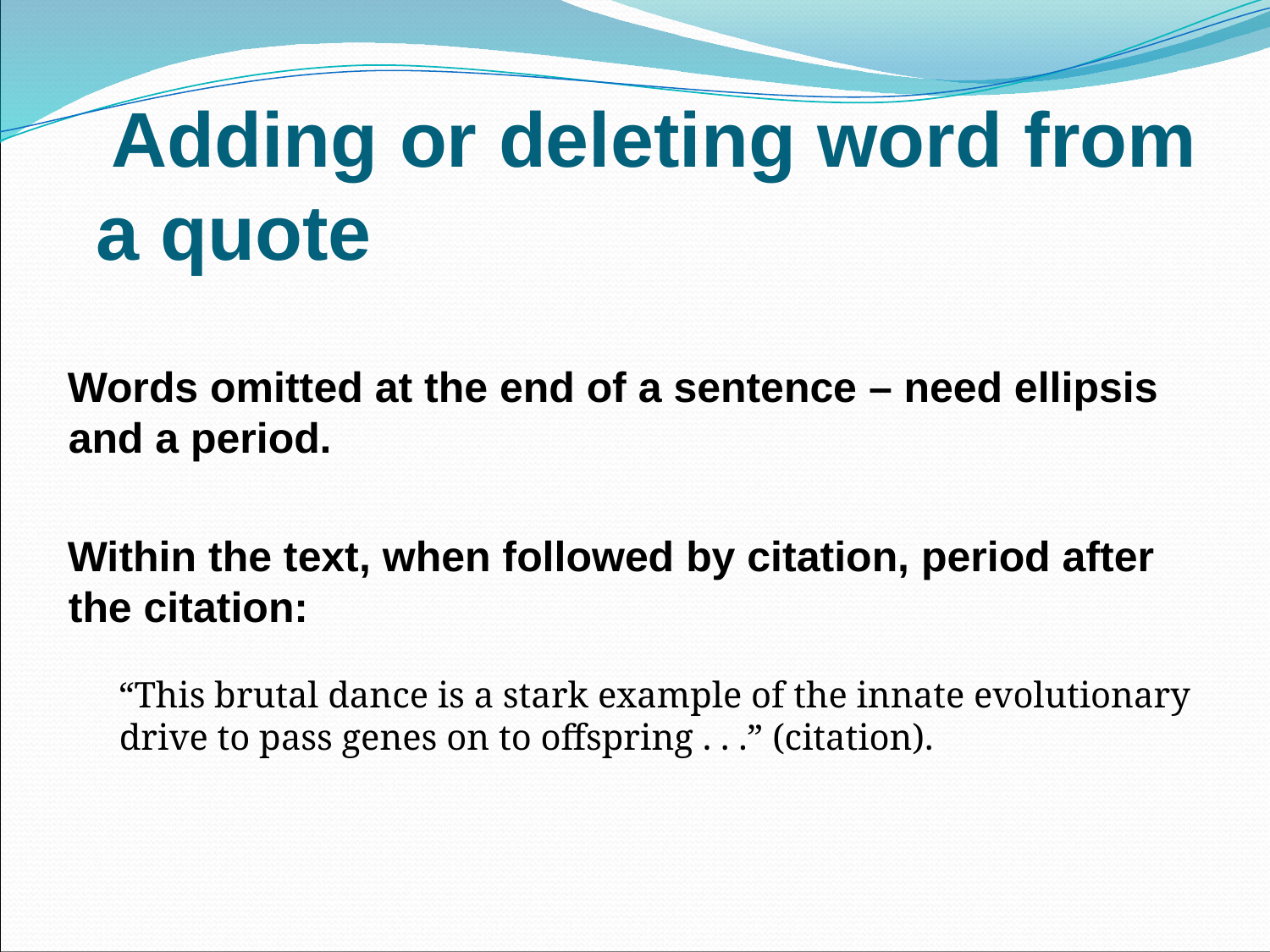

# Adding or deleting word from a quote
Words omitted at the end of a sentence – need ellipsis and a period.

Within the text, when followed by citation, period after the citation:

“This brutal dance is a stark example of the innate evolutionary drive to pass genes on to offspring . . .” (citation).